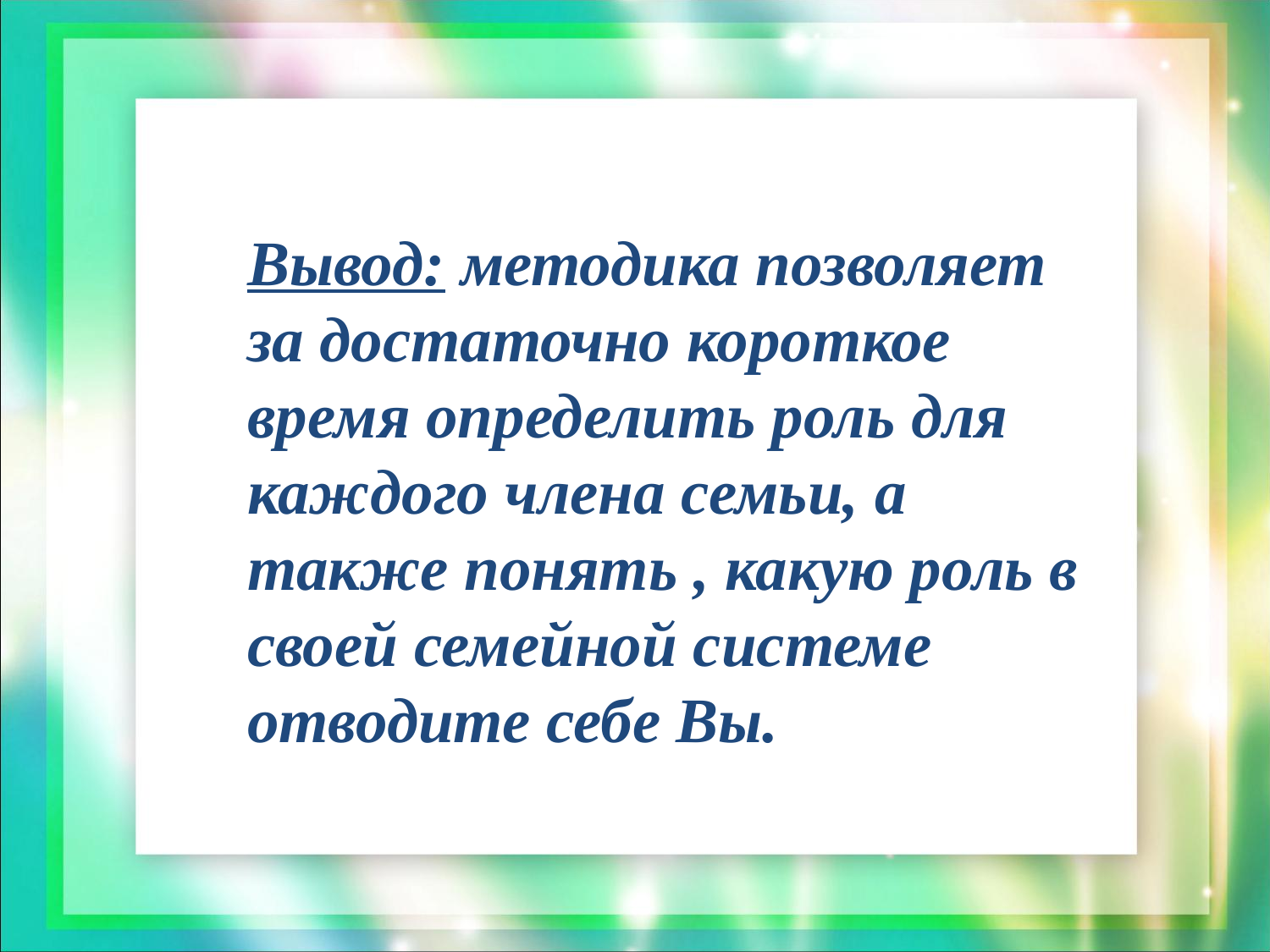

Вывод: методика позволяет за достаточно короткое время определить роль для каждого члена семьи, а также понять , какую роль в своей семейной системе отводите себе Вы.